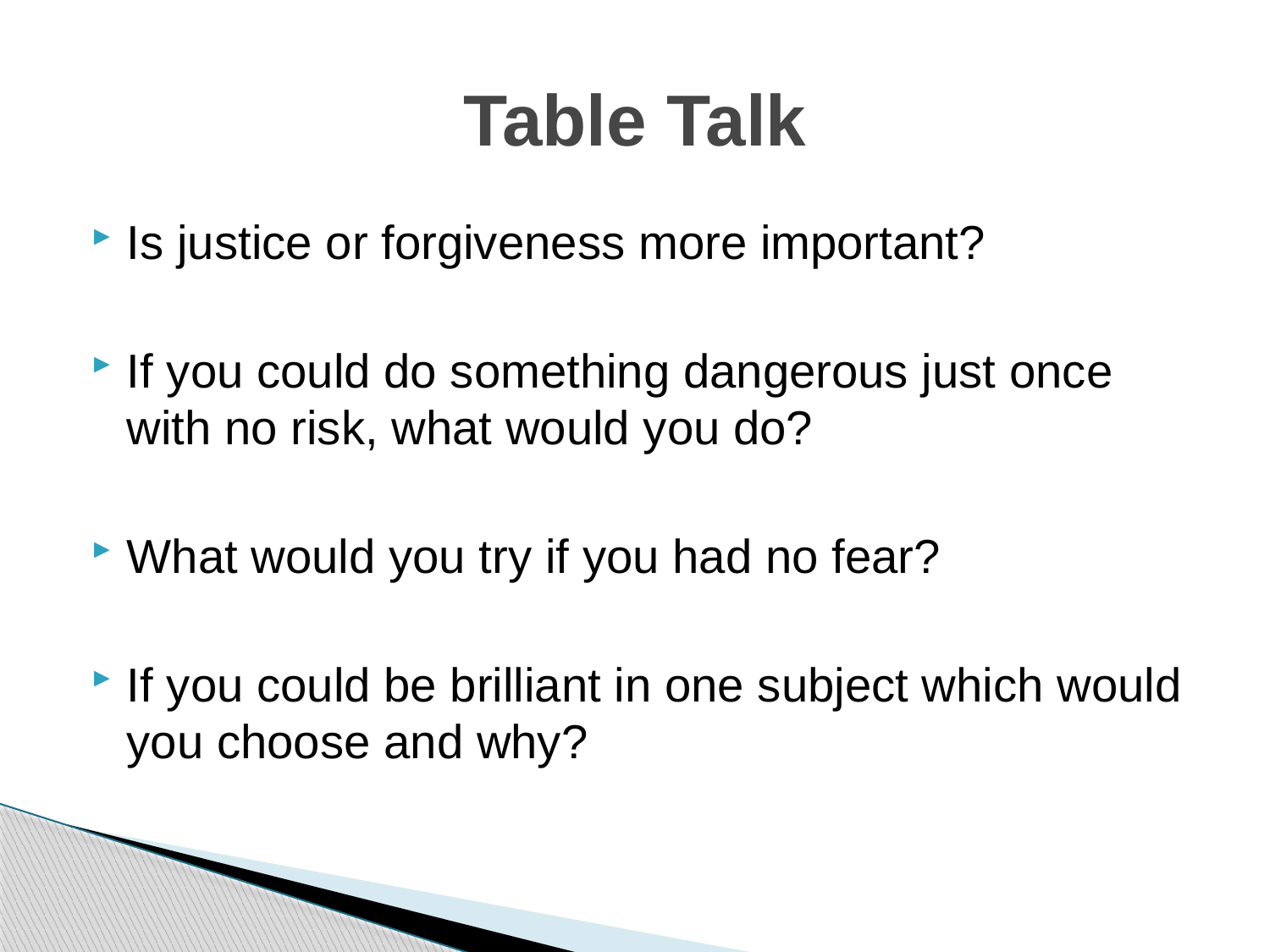

# Table Talk
Is justice or forgiveness more important?

If you could do something dangerous just once with no risk, what would you do?

What would you try if you had no fear?

If you could be brilliant in one subject which would you choose and why?